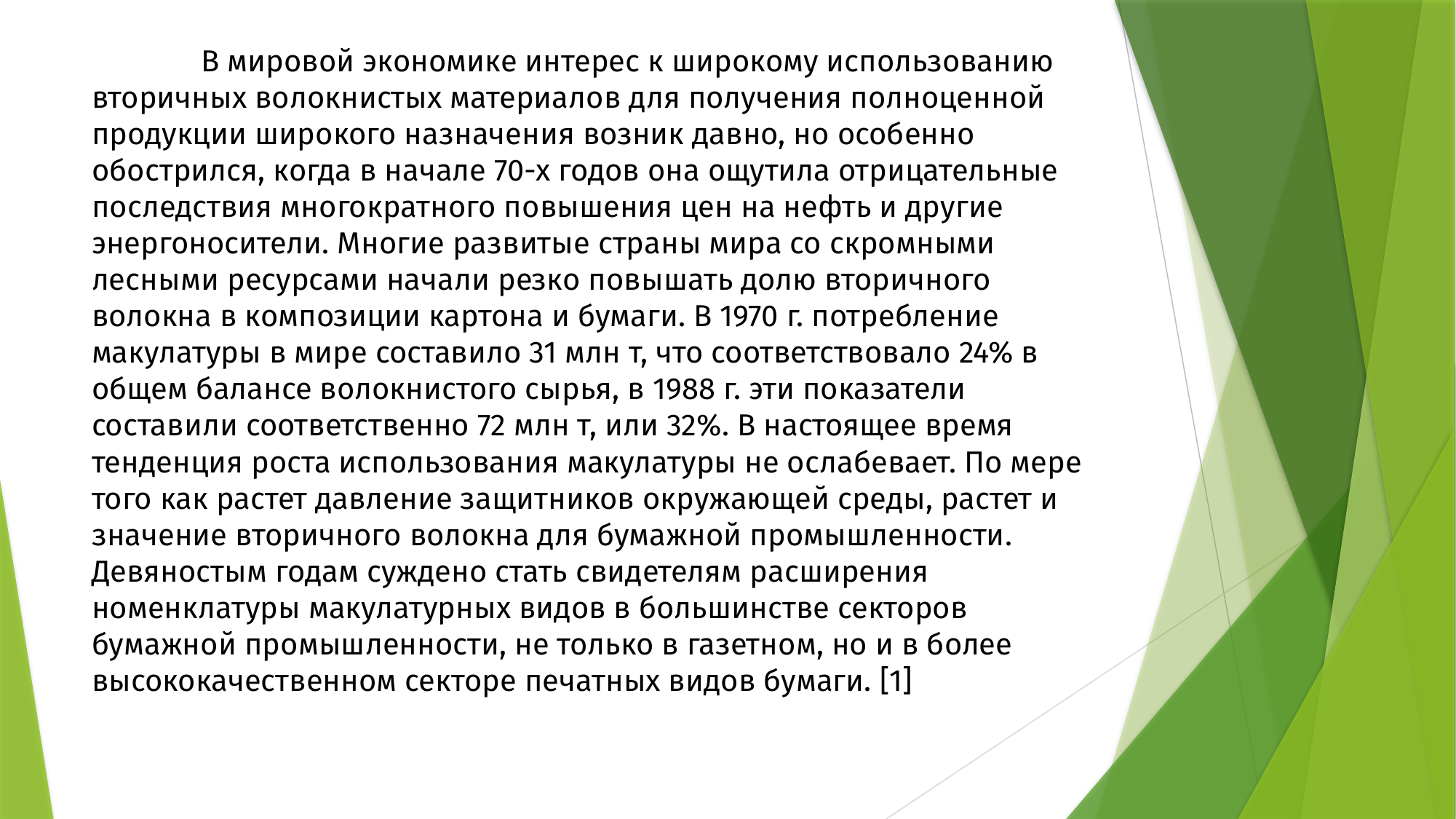

В мировой экономике интерес к широкому использованию вторичных волокнистых материалов для получения полноценной продукции широкого назначения возник давно, но особенно обострился, когда в начале 70-х годов она ощутила отрицательные последствия многократного повышения цен на нефть и другие энергоносители. Многие развитые страны мира со скромными лесными ресурсами начали резко повышать долю вторичного волокна в композиции картона и бумаги. В 1970 г. потребление макулатуры в мире составило 31 млн т, что соответствовало 24% в общем балансе волокнистого сырья, в 1988 г. эти показатели составили соответственно 72 млн т, или 32%. В настоящее время тенденция роста использования макулатуры не ослабевает. По мере того как растет давление защитников окружающей среды, растет и значение вторичного волокна для бумажной промышленности. Девяностым годам суждено стать свидетелям расширения номенклатуры макулатурных видов в большинстве секторов бумажной промышленности, не только в газетном, но и в более высококачественном секторе печатных видов бумаги. [1]